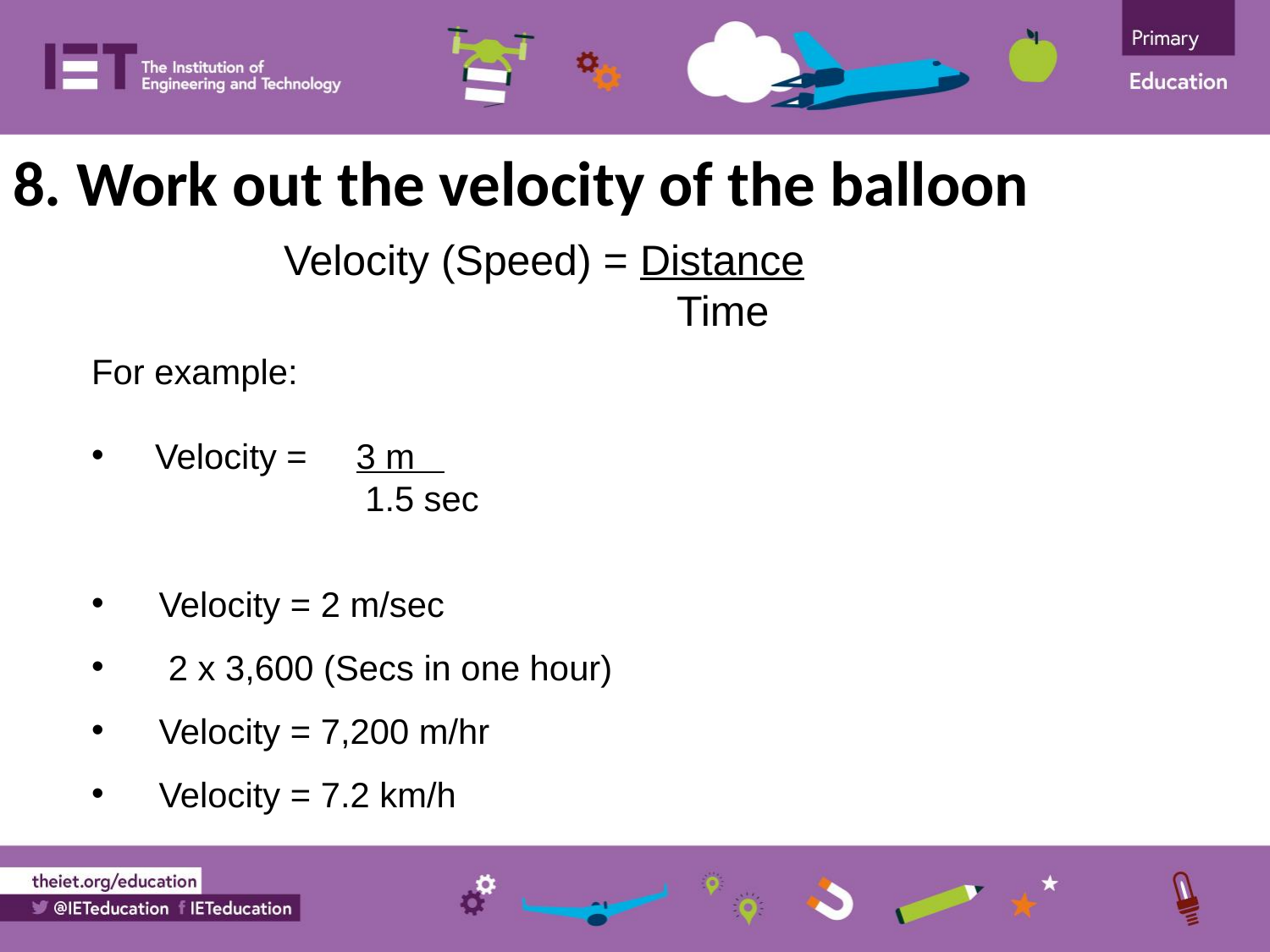

8. Work out the velocity of the balloon
Velocity (Speed) = Distance
 Time
For example:

Velocity =     3 m
		  1.5 sec

  Velocity = 2 m/sec
   2 x 3,600 (Secs in one hour)
  Velocity = 7,200 m/hr
  Velocity = 7.2 km/h